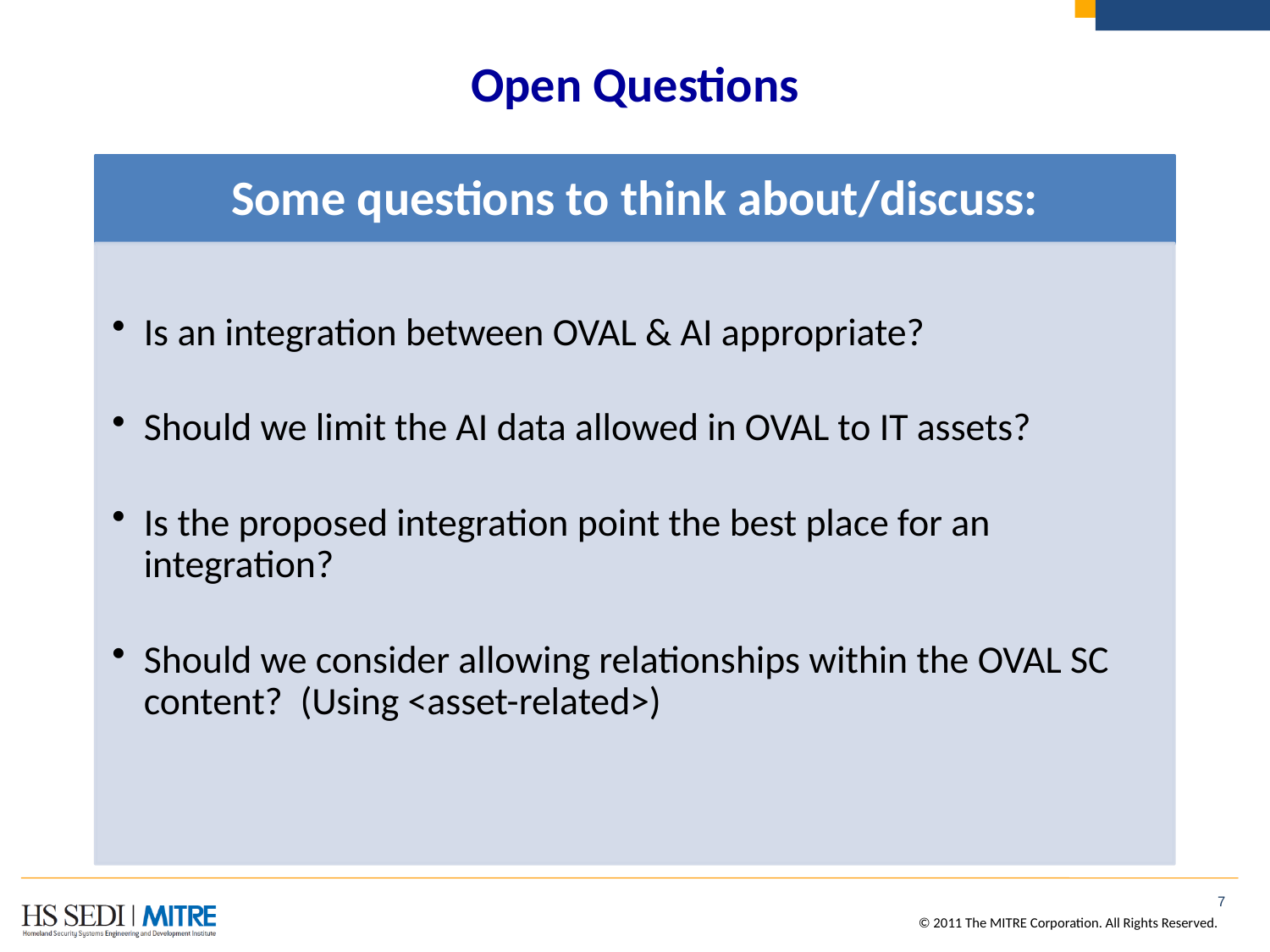

# Open Questions
Some questions to think about/discuss:

Is an integration between OVAL & AI appropriate?

Should we limit the AI data allowed in OVAL to IT assets?

Is the proposed integration point the best place for an integration?

Should we consider allowing relationships within the OVAL SC content?  (Using <asset-related>)

7